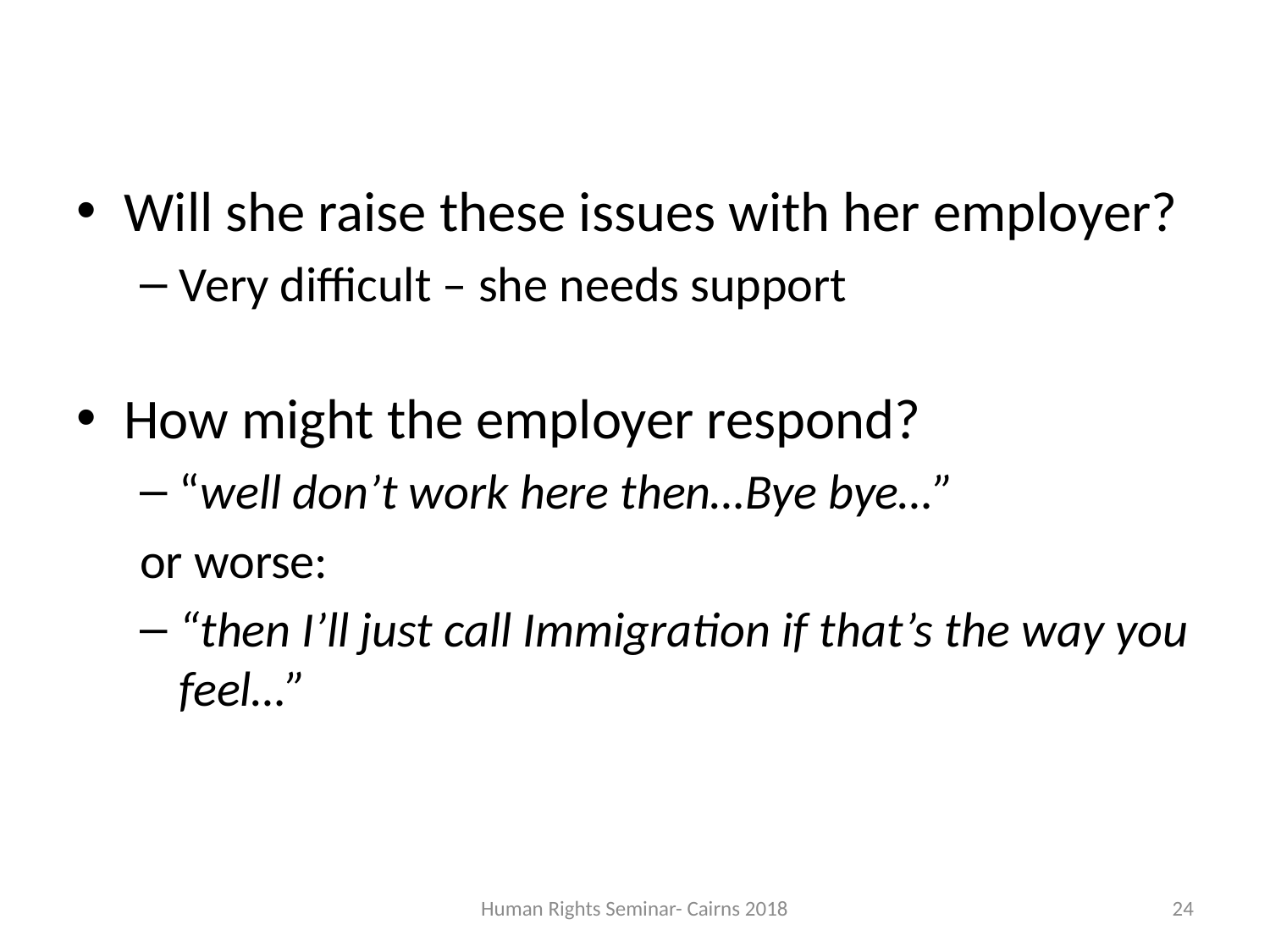

Will she raise these issues with her employer?
Very difficult – she needs support

How might the employer respond?
“well don’t work here then…Bye bye…”
or worse:
“then I’ll just call Immigration if that’s the way you feel…”

Human Rights Seminar- Cairns 2018
24